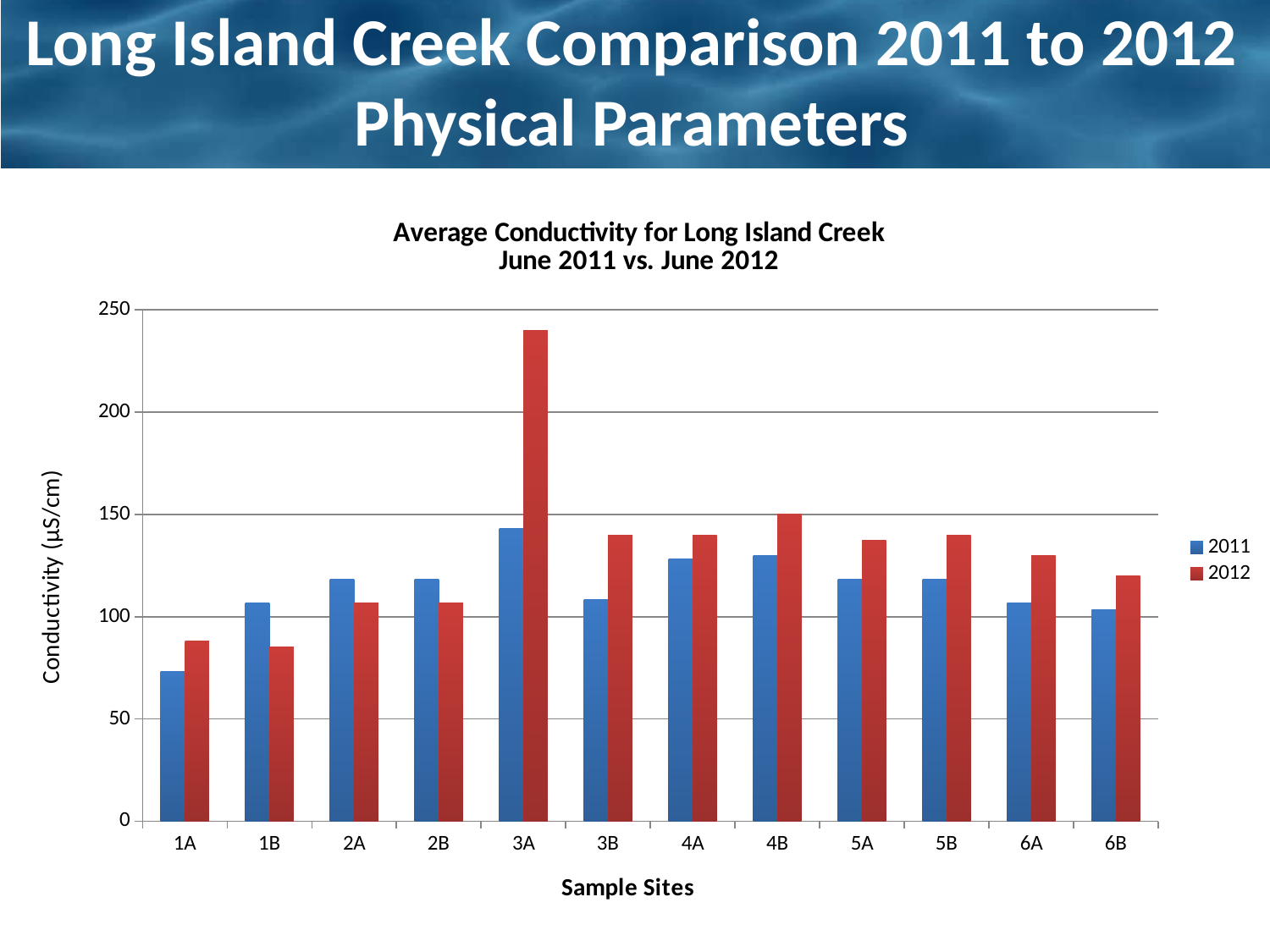

# Long Island Creek Comparison 2011 to 2012 Physical Parameters

### Chart: Average Conductivity for Long Island Creek
June 2011 vs. June 2012

| Category |  |  |
|---|---|---|
| 1A | 73.3 | 88.0 |
| 1B | 106.7 | 85.0 |
| 2A | 118.3 | 106.75 |
| 2B | 118.3 | 106.85 |
| 3A | 143.3 | 240.0 |
| 3B | 108.3 | 140.0 |
| 4A | 128.3 | 140.0 |
| 4B | 130.0 | 150.0 |
| 5A | 118.3 | 137.5 |
| 5B | 118.3 | 140.0 |
| 6A | 106.7 | 130.0 |
| 6B | 103.3 | 120.0 |